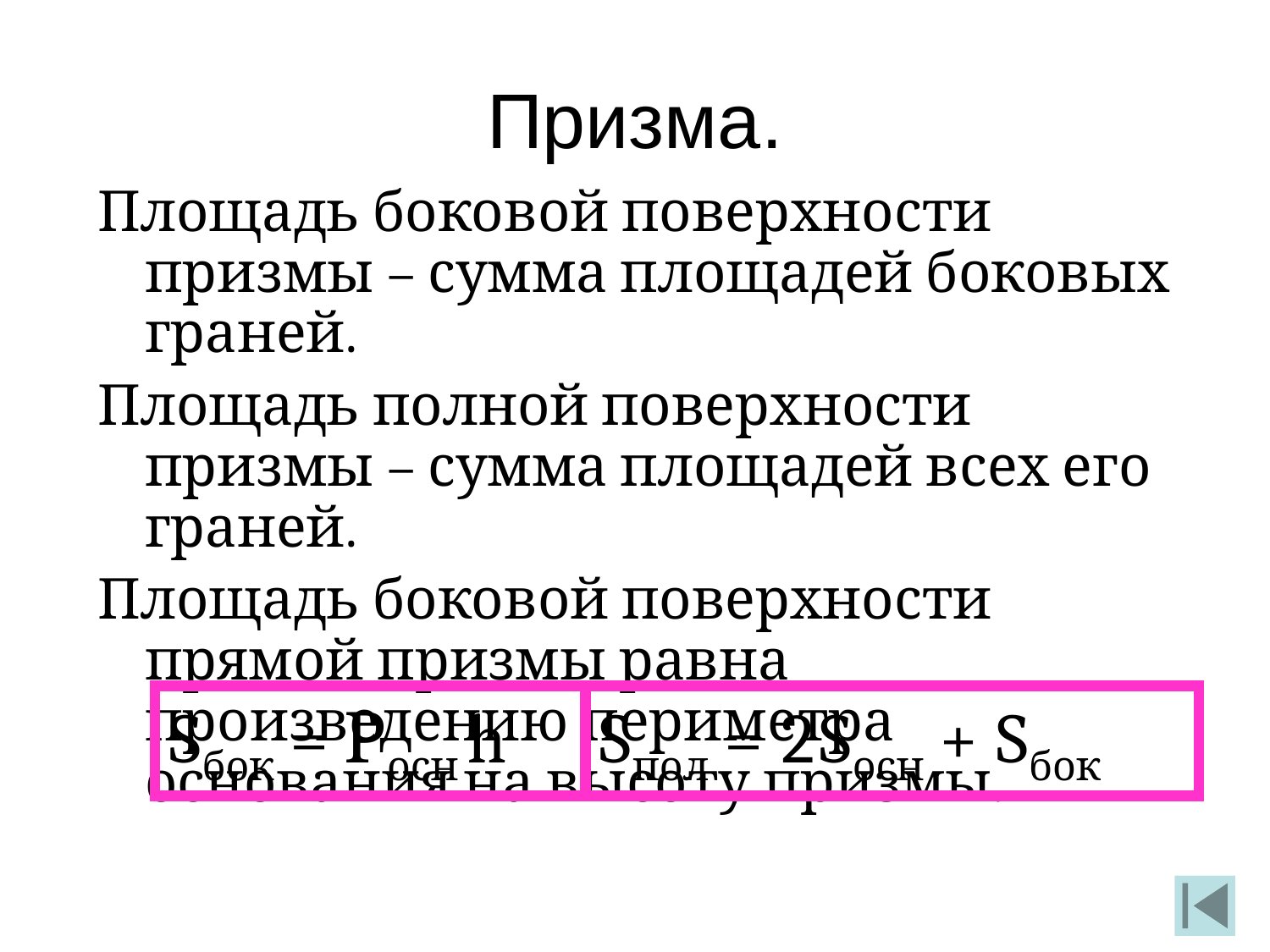

# Призма.
Площадь боковой поверхности призмы – сумма площадей боковых граней.
Площадь полной поверхности призмы – сумма площадей всех его граней.
Площадь боковой поверхности прямой призмы равна произведению периметра основания на высоту призмы.
Sбок = Росн h
Sпол = 2Sосн + Sбок